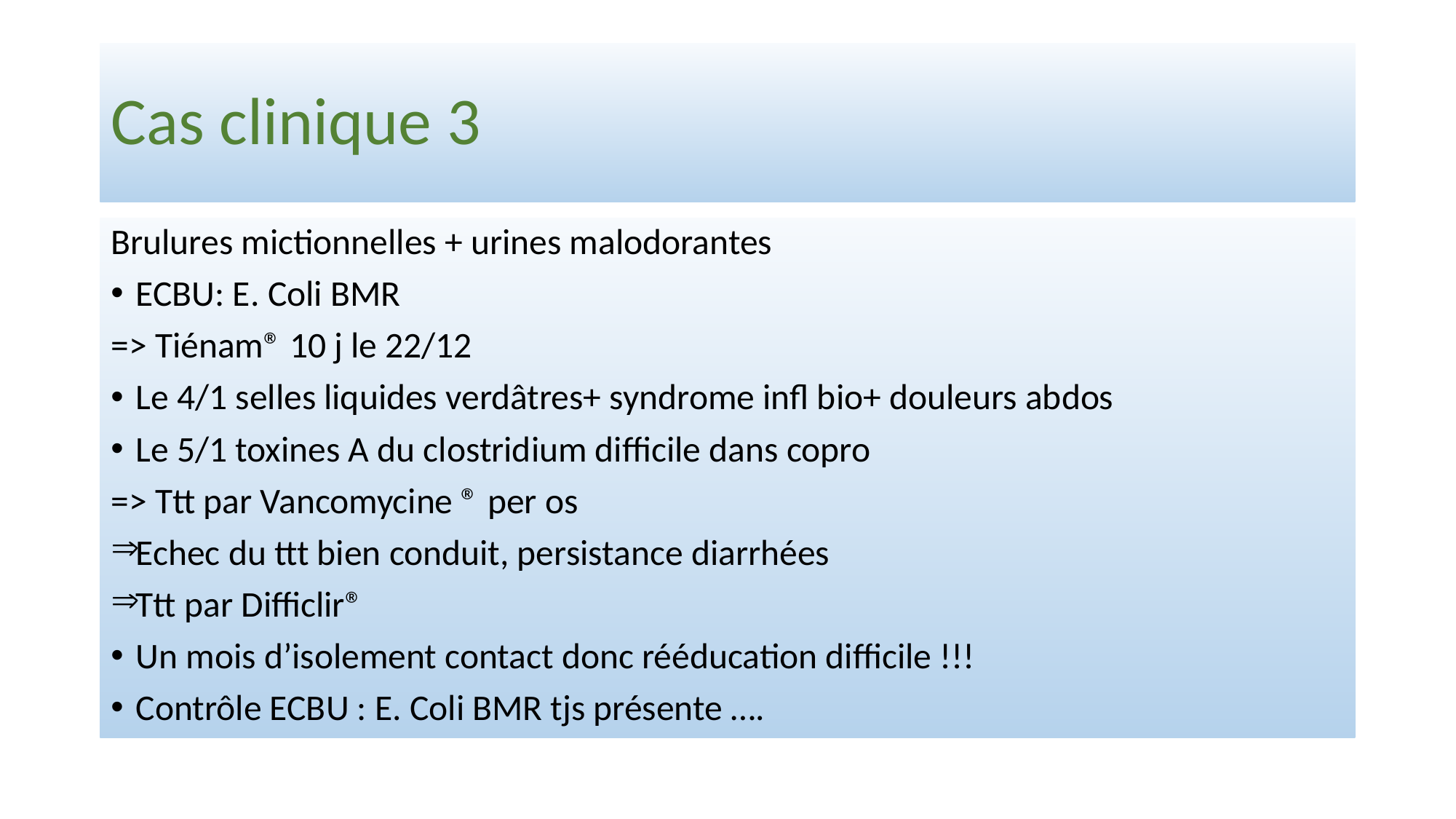

# Cas clinique 3
Brulures mictionnelles + urines malodorantes
ECBU: E. Coli BMR
=> Tiénam® 10 j le 22/12
Le 4/1 selles liquides verdâtres+ syndrome infl bio+ douleurs abdos
Le 5/1 toxines A du clostridium difficile dans copro
=> Ttt par Vancomycine ® per os
Echec du ttt bien conduit, persistance diarrhées
Ttt par Difficlir®
Un mois d’isolement contact donc rééducation difficile !!!
Contrôle ECBU : E. Coli BMR tjs présente ….